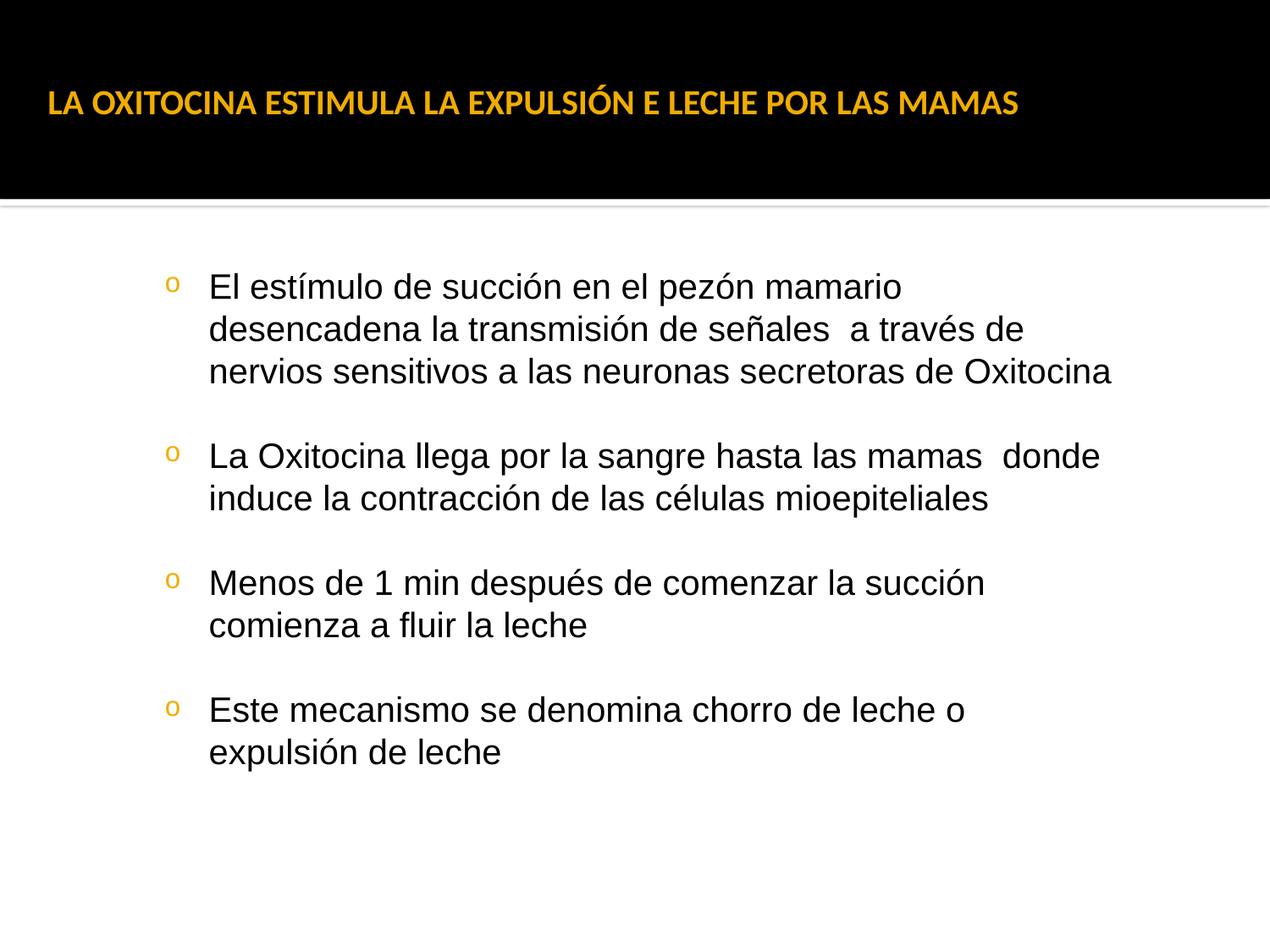

# LA OXITOCINA ESTIMULA LA EXPULSIÓN E LECHE POR LAS MAMAS
El estímulo de succión en el pezón mamario desencadena la transmisión de señales  a través de nervios sensitivos a las neuronas secretoras de Oxitocina

La Oxitocina llega por la sangre hasta las mamas  donde induce la contracción de las células mioepiteliales

Menos de 1 min después de comenzar la succión comienza a fluir la leche

Este mecanismo se denomina chorro de leche o expulsión de leche